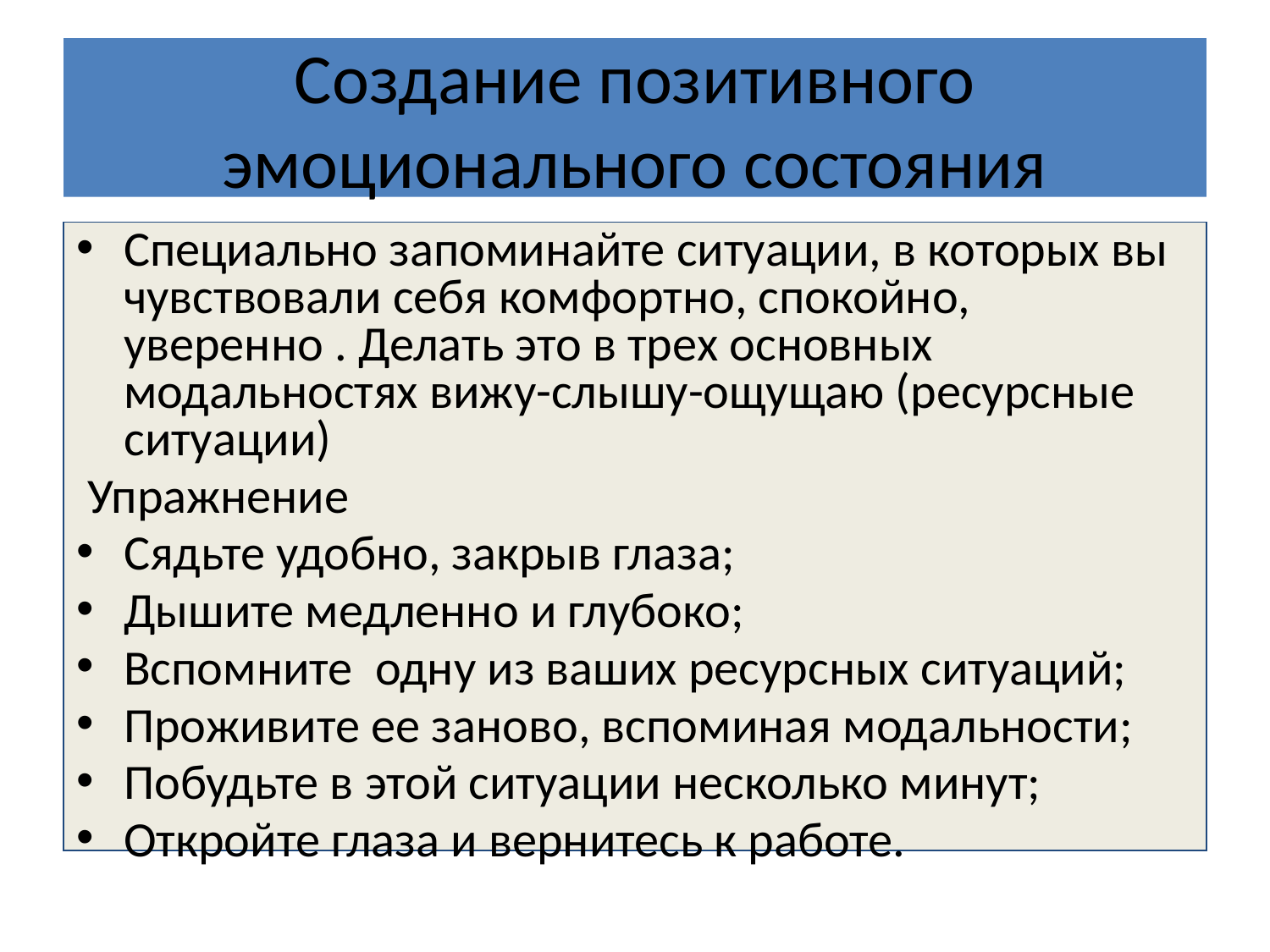

# Создание позитивного эмоционального состояния
Специально запоминайте ситуации, в которых вы чувствовали себя комфортно, спокойно, уверенно . Делать это в трех основных модальностях вижу-слышу-ощущаю (ресурсные ситуации)
 Упражнение
Сядьте удобно, закрыв глаза;
Дышите медленно и глубоко;
Вспомните  одну из ваших ресурсных ситуаций;
Проживите ее заново, вспоминая модальности;
Побудьте в этой ситуации несколько минут;
Откройте глаза и вернитесь к работе.